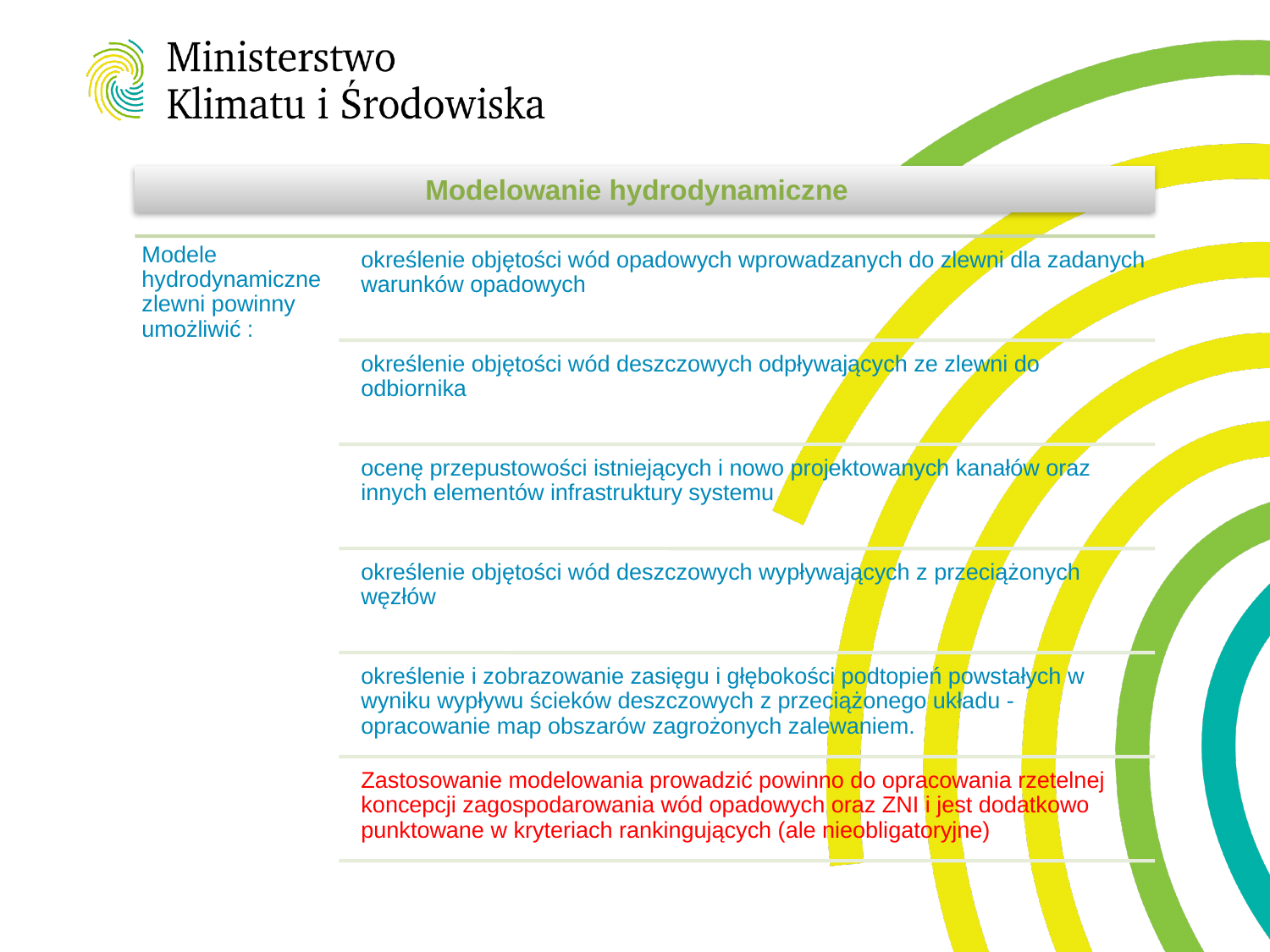

Modelowanie hydrodynamiczne

Modele hydrodynamiczne zlewni powinny umożliwić :
określenie objętości wód opadowych wprowadzanych do zlewni dla zadanych warunków opadowych
określenie objętości wód deszczowych odpływających ze zlewni do odbiornika
ocenę przepustowości istniejących i nowo projektowanych kanałów oraz innych elementów infrastruktury systemu
określenie objętości wód deszczowych wypływających z przeciążonych węzłów
określenie i zobrazowanie zasięgu i głębokości podtopień powstałych w wyniku wypływu ścieków deszczowych z przeciążonego układu - opracowanie map obszarów zagrożonych zalewaniem.
Zastosowanie modelowania prowadzić powinno do opracowania rzetelnej koncepcji zagospodarowania wód opadowych oraz ZNI i jest dodatkowo punktowane w kryteriach rankingujących (ale nieobligatoryjne)